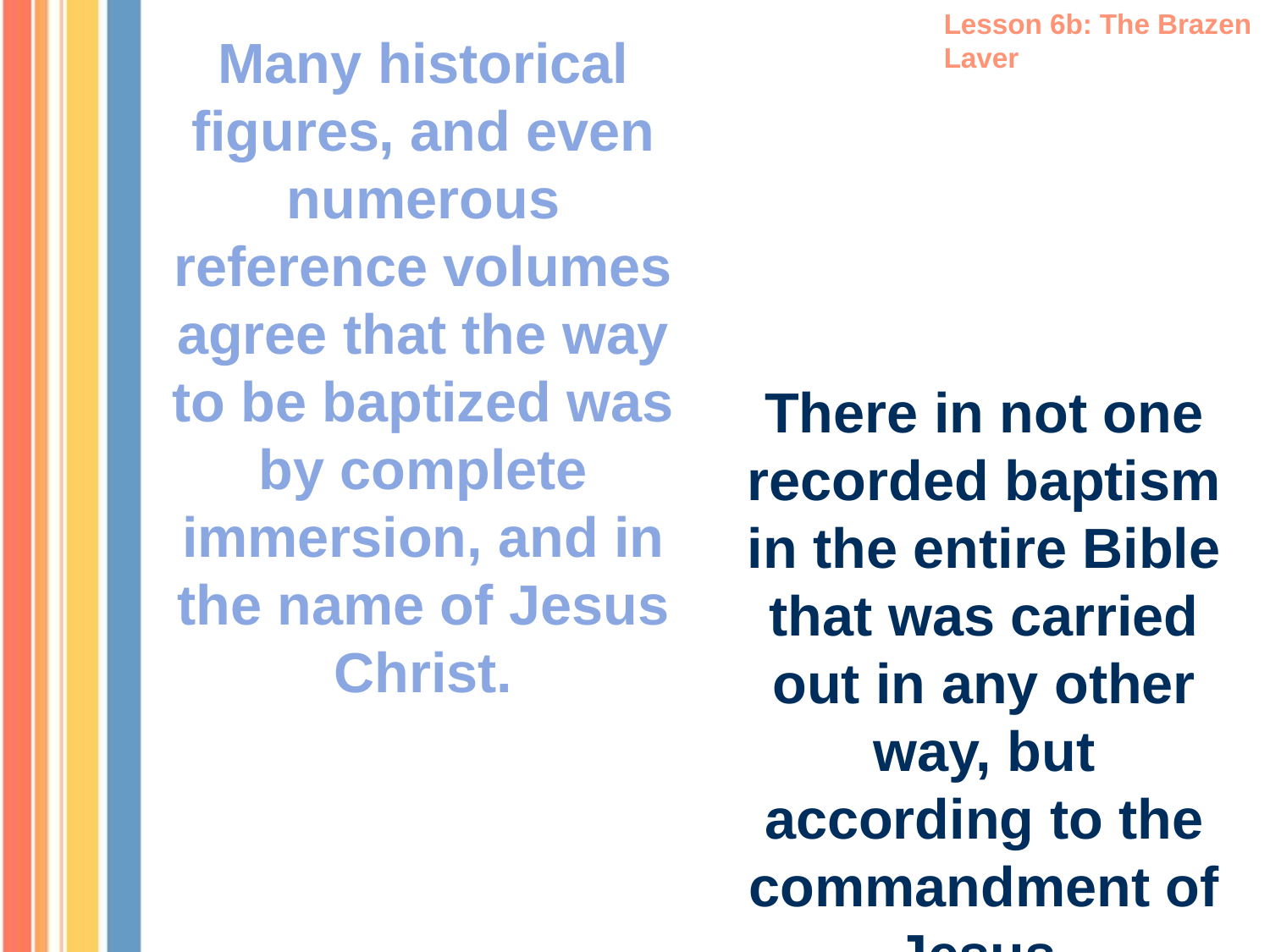

Lesson 6b: The Brazen Laver
Many historical figures, and even numerous reference volumes agree that the way to be baptized was by complete immersion, and in the name of Jesus Christ.
There in not one recorded baptism in the entire Bible that was carried out in any other way, but according to the commandment of Jesus.